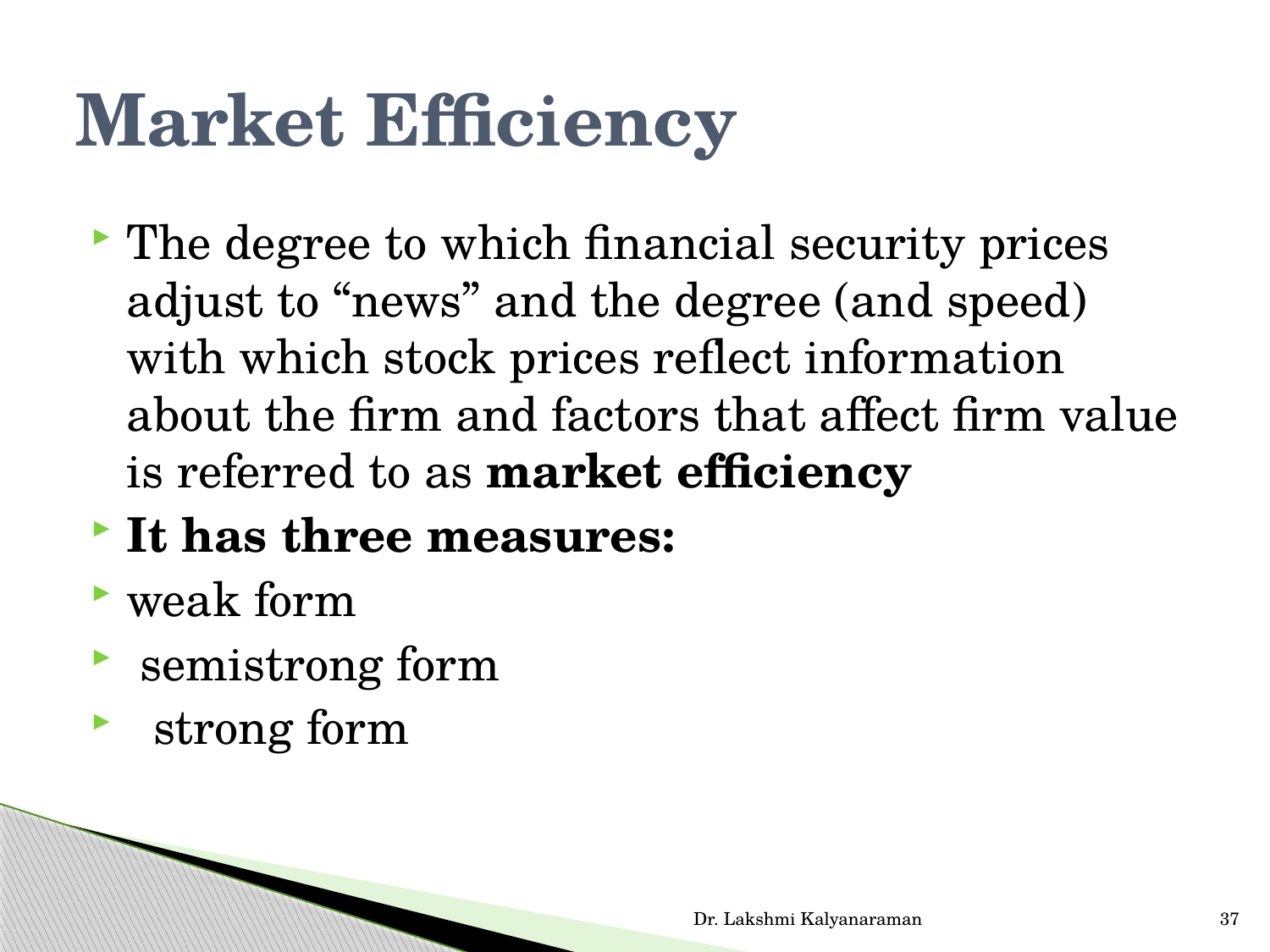

# Market Efficiency
The degree to which financial security prices adjust to “news” and the degree (and speed) with which stock prices reflect information about the firm and factors that affect firm value is referred to as market efficiency
It has three measures:
weak form
 semistrong form
  strong form

Dr. Lakshmi Kalyanaraman
37